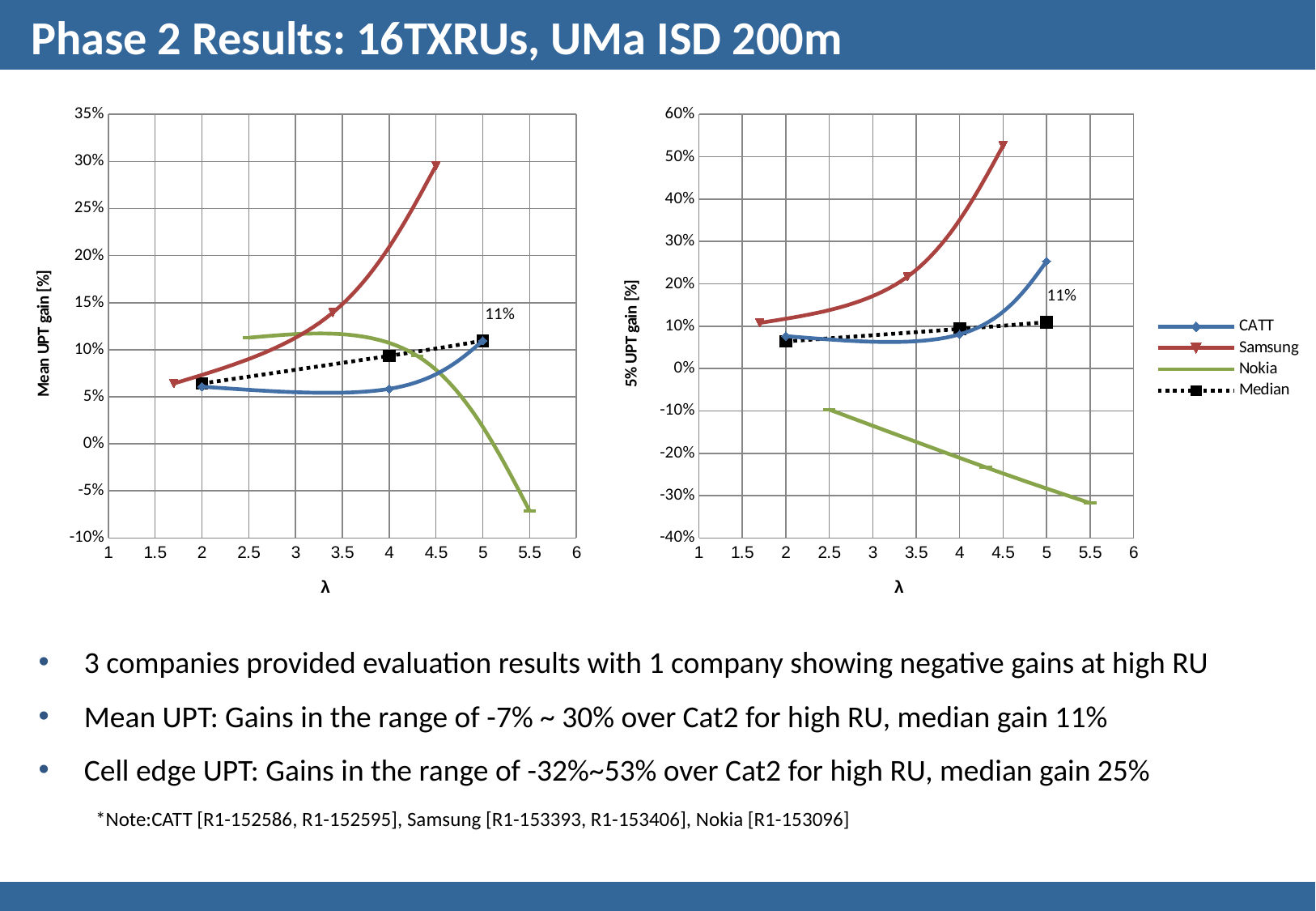

# Phase 2 Results: 16TXRUs, UMa ISD 200m

### Chart

| Category |  |  |  |  |
|---|---|---|---|---|

### Chart

| Category |  |  |  |  |
|---|---|---|---|---|
3 companies provided evaluation results with 1 company showing negative gains at high RU
Mean UPT: Gains in the range of -7% ~ 30% over Cat2 for high RU, median gain 11%
Cell edge UPT: Gains in the range of -32%~53% over Cat2 for high RU, median gain 25%
*Note:CATT [R1-152586, R1-152595], Samsung [R1-153393, R1-153406], Nokia [R1-153096]